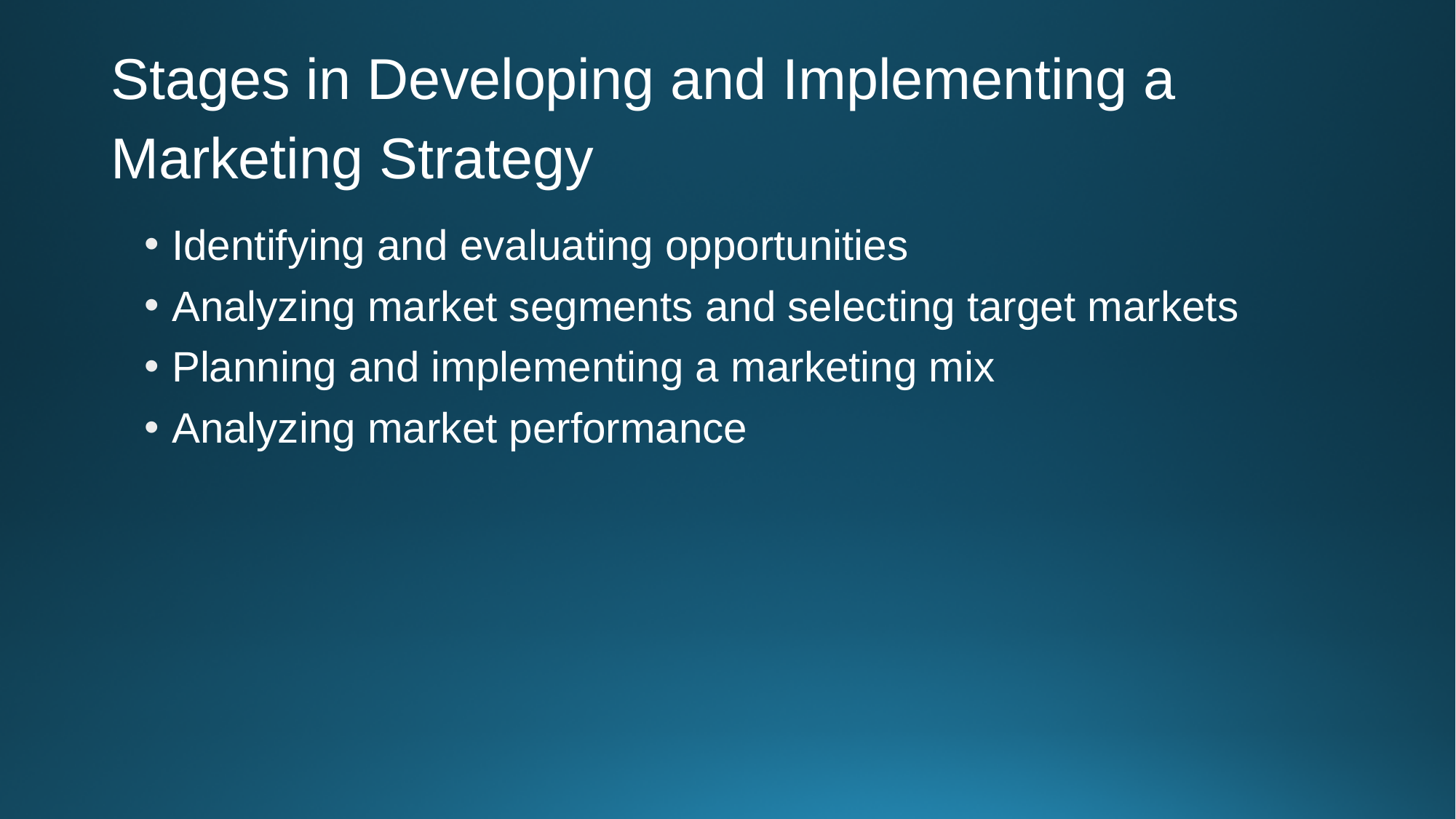

# Stages in Developing and Implementing a Marketing Strategy
Identifying and evaluating opportunities
Analyzing market segments and selecting target markets
Planning and implementing a marketing mix
Analyzing market performance